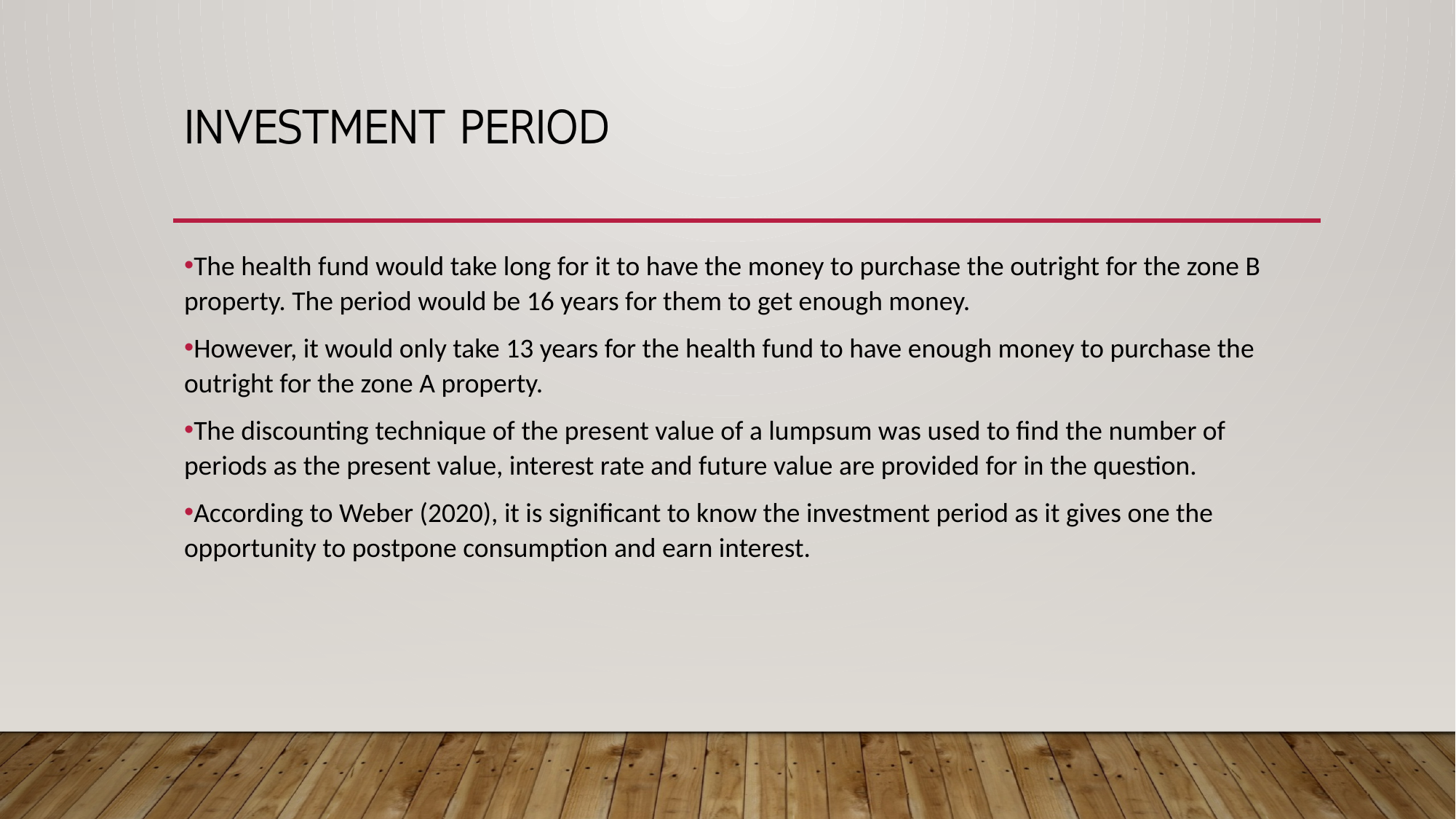

# Investment period
The health fund would take long for it to have the money to purchase the outright for the zone B property. The period would be 16 years for them to get enough money.
However, it would only take 13 years for the health fund to have enough money to purchase the outright for the zone A property.
The discounting technique of the present value of a lumpsum was used to find the number of periods as the present value, interest rate and future value are provided for in the question.
According to Weber (2020), it is significant to know the investment period as it gives one the opportunity to postpone consumption and earn interest.